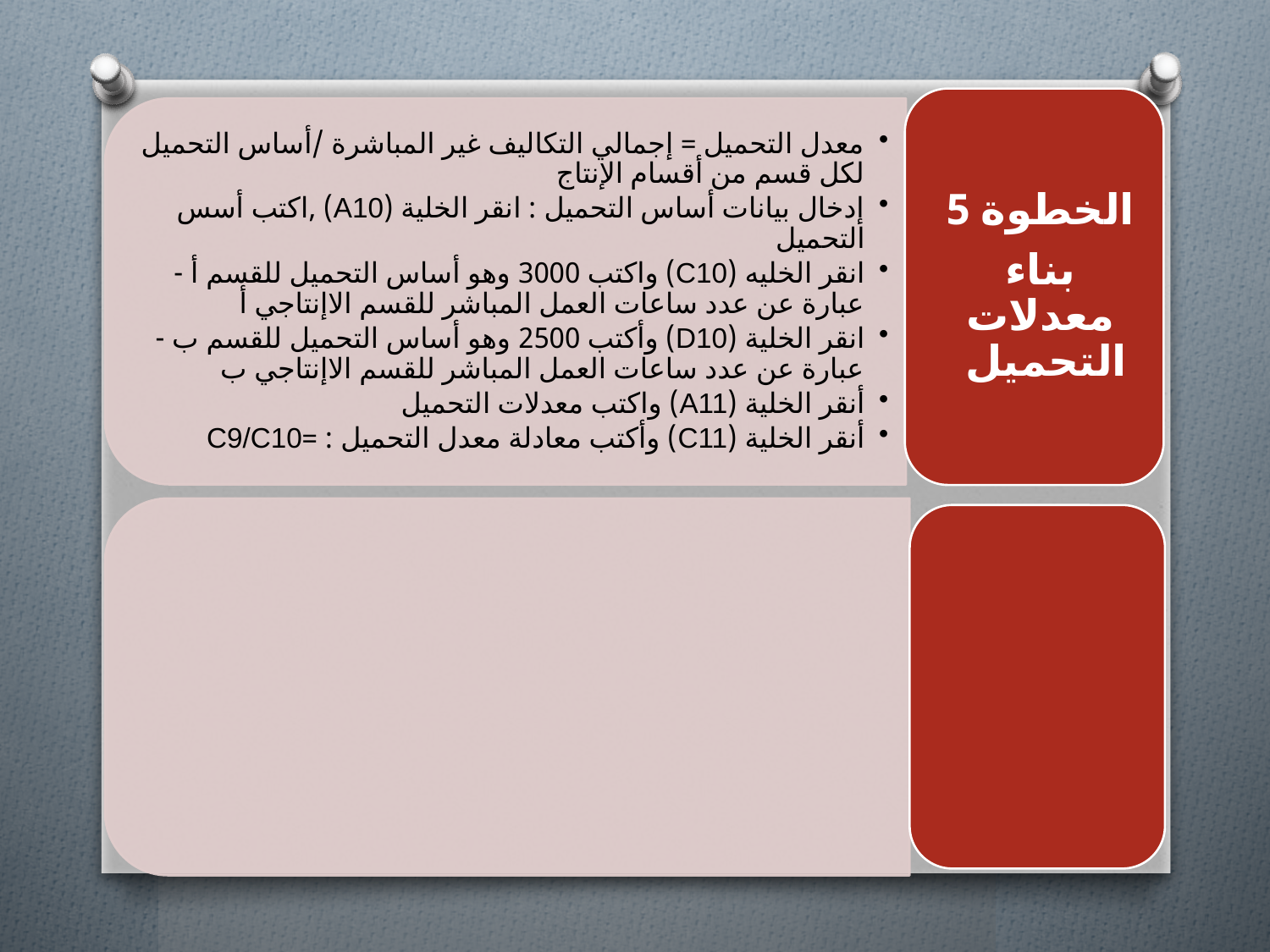

معدل التحميل = إجمالي التكاليف غير المباشرة /أساس التحميل لكل قسم من أقسام الإنتاج
إدخال بيانات أساس التحميل : انقر الخلية (A10) ,اكتب أسس التحميل
انقر الخليه (C10) واكتب 3000 وهو أساس التحميل للقسم أ - عبارة عن عدد ساعات العمل المباشر للقسم الاإنتاجي أ
انقر الخلية (D10) وأكتب 2500 وهو أساس التحميل للقسم ب - عبارة عن عدد ساعات العمل المباشر للقسم الاإنتاجي ب
أنقر الخلية (A11) واكتب معدلات التحميل
أنقر الخلية (C11) وأكتب معادلة معدل التحميل : =C9/C10
الخطوة 5
بناء معدلات التحميل